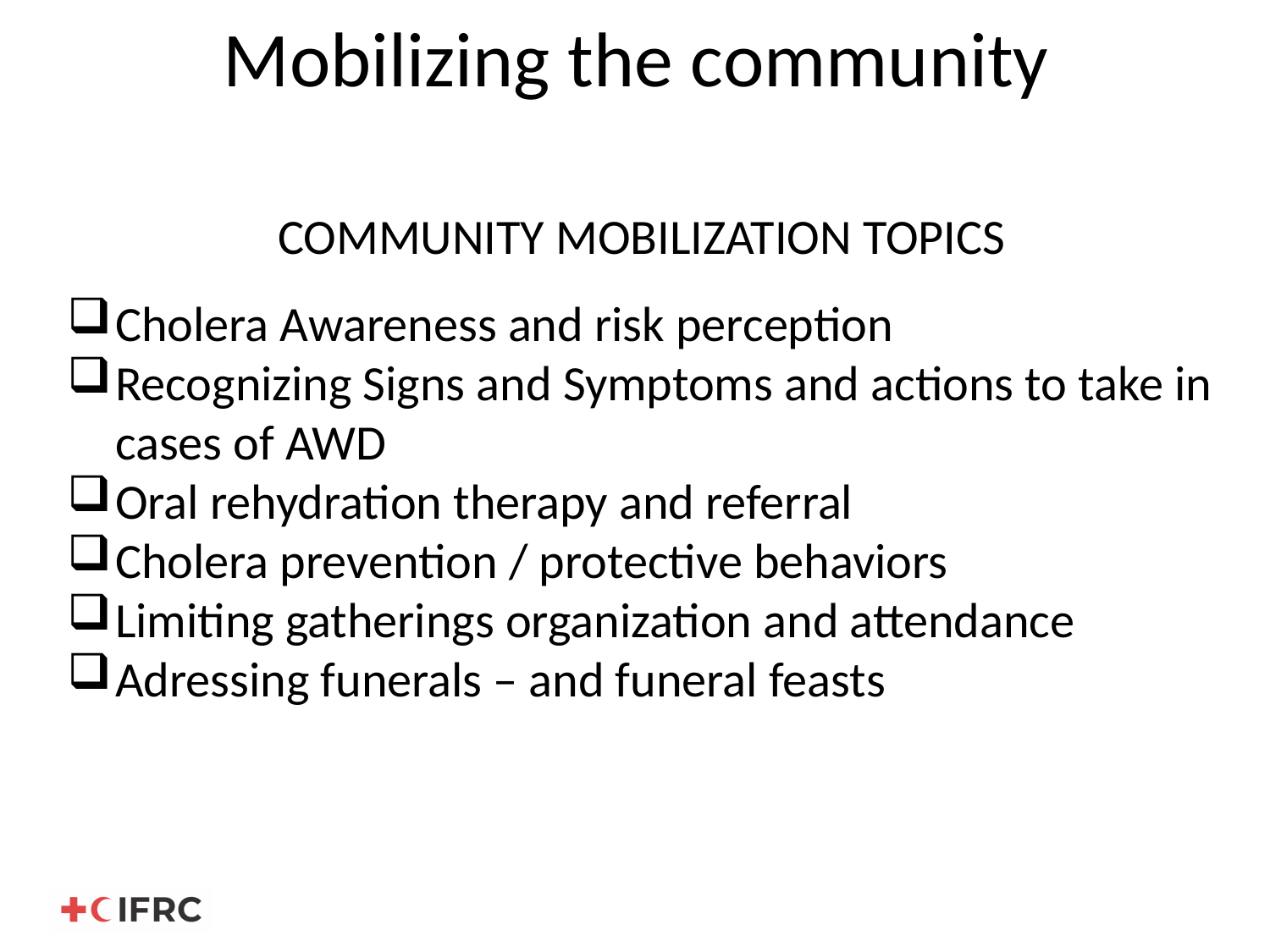

# Mobilizing the community

COMMUNITY MOBILIZATION TOPICS

Cholera Awareness and risk perception
Recognizing Signs and Symptoms and actions to take in cases of AWD
Oral rehydration therapy and referral
Cholera prevention / protective behaviors
Limiting gatherings organization and attendance
Adressing funerals – and funeral feasts